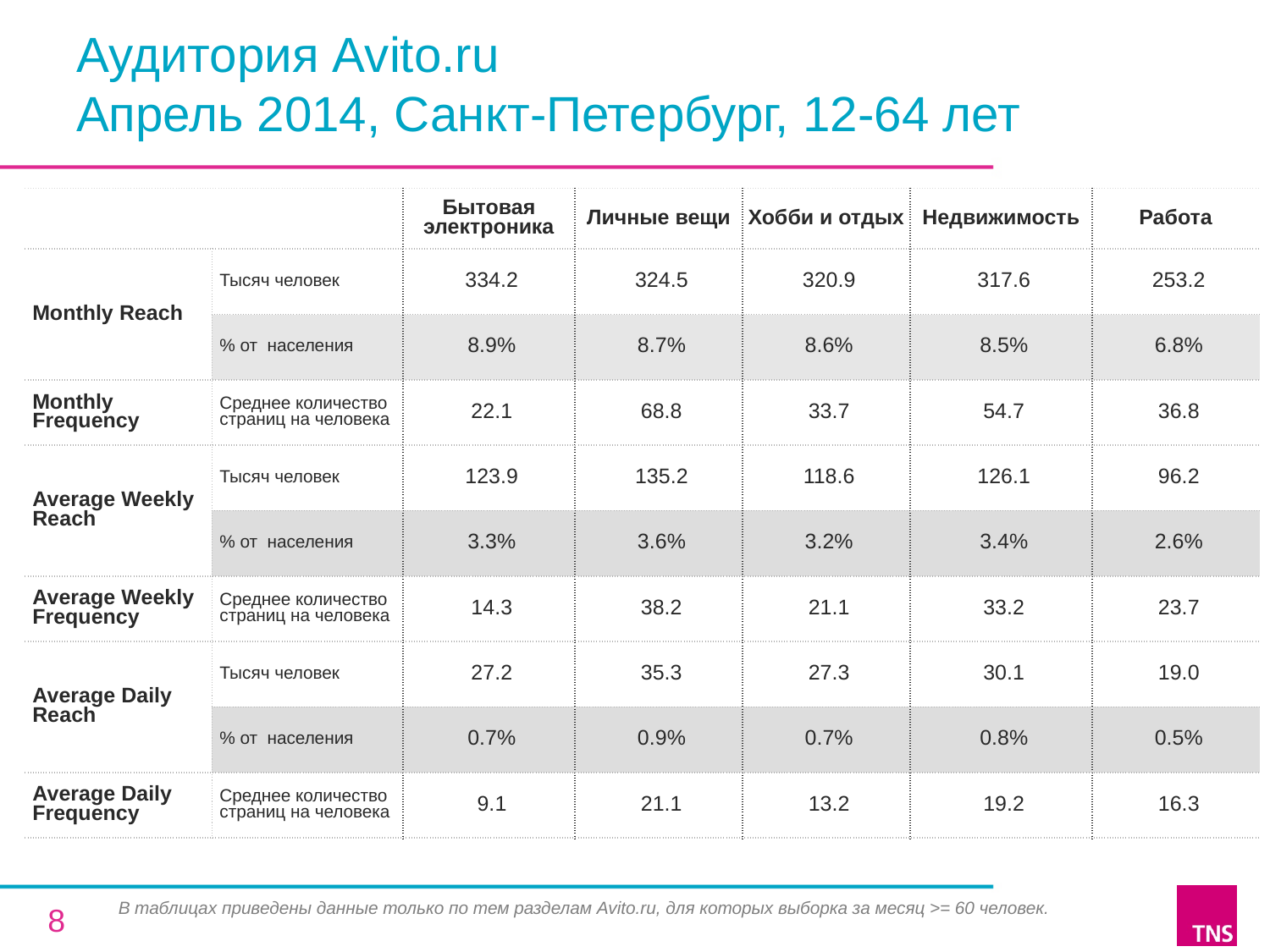

# Аудитория Avito.ru Апрель 2014, Санкт-Петербург, 12-64 лет
|  |  | Бытовая электроника | Личные вещи | Хобби и отдых | Недвижимость | Работа |
| --- | --- | --- | --- | --- | --- | --- |
| Monthly Reach | Тысяч человек | 334.2 | 324.5 | 320.9 | 317.6 | 253.2 |
|  | % от населения | 8.9% | 8.7% | 8.6% | 8.5% | 6.8% |
| Monthly Frequency | Среднее количество страниц на человека | 22.1 | 68.8 | 33.7 | 54.7 | 36.8 |
| Average Weekly Reach | Тысяч человек | 123.9 | 135.2 | 118.6 | 126.1 | 96.2 |
|  | % от населения | 3.3% | 3.6% | 3.2% | 3.4% | 2.6% |
| Average Weekly Frequency | Среднее количество страниц на человека | 14.3 | 38.2 | 21.1 | 33.2 | 23.7 |
| Average Daily Reach | Тысяч человек | 27.2 | 35.3 | 27.3 | 30.1 | 19.0 |
|  | % от населения | 0.7% | 0.9% | 0.7% | 0.8% | 0.5% |
| Average Daily Frequency | Среднее количество страниц на человека | 9.1 | 21.1 | 13.2 | 19.2 | 16.3 |
В таблицах приведены данные только по тем разделам Avito.ru, для которых выборка за месяц >= 60 человек.
8